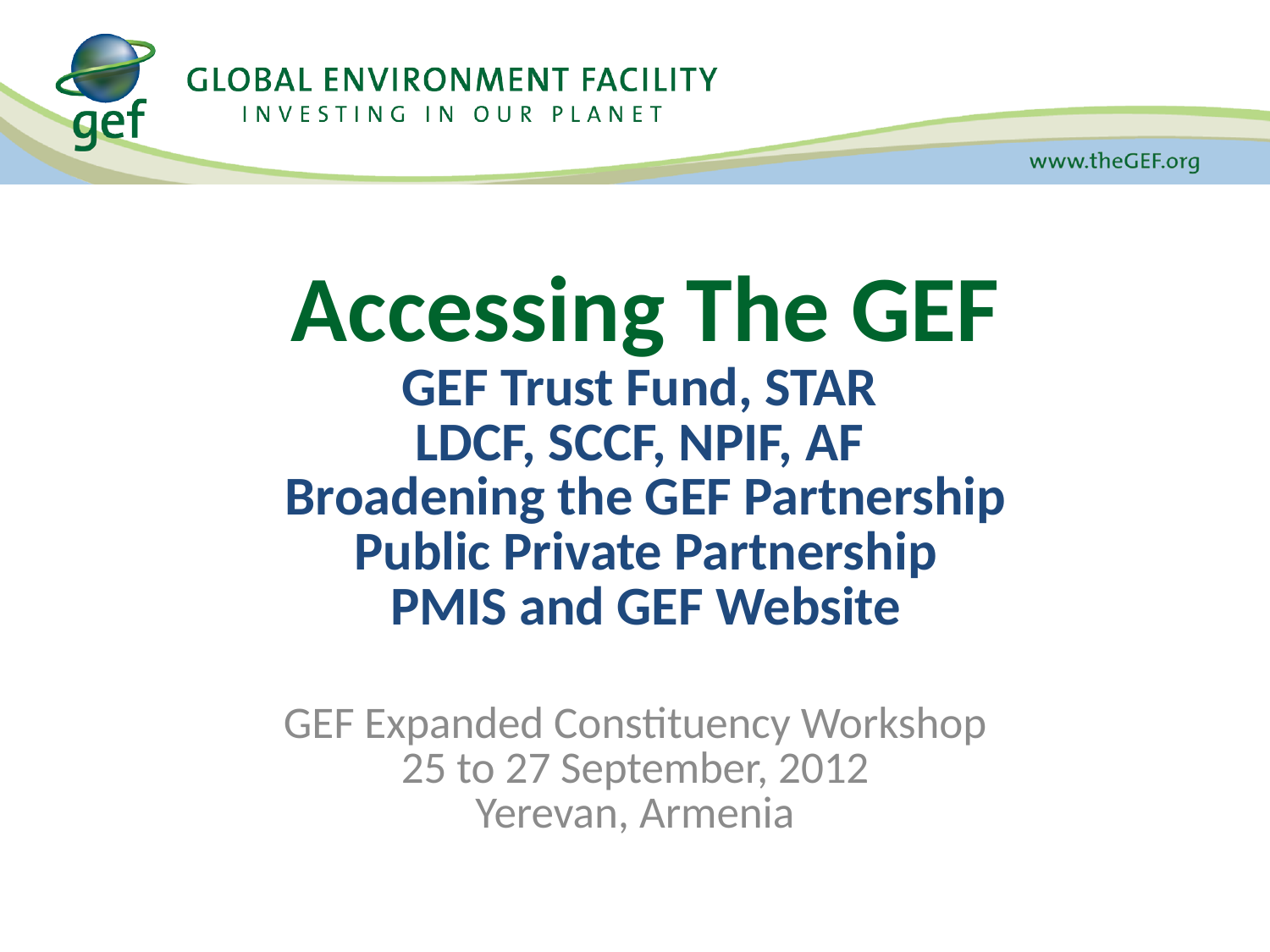

# Accessing The GEF GEF Trust Fund, STAR LDCF, SCCF, NPIF, AF Broadening the GEF Partnership Public Private Partnership PMIS and GEF Website
GEF Expanded Constituency Workshop
25 to 27 September, 2012
Yerevan, Armenia